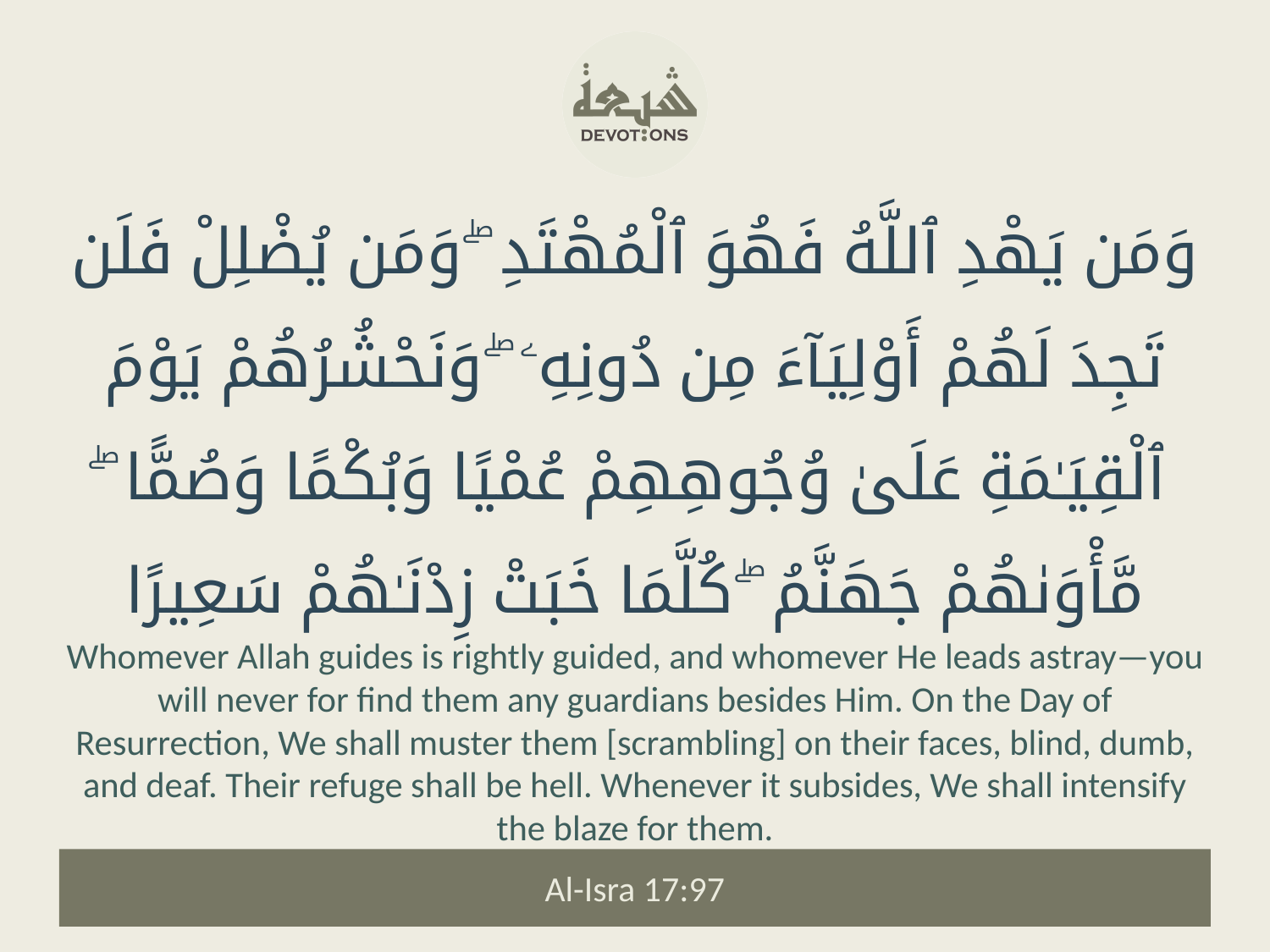

وَمَن يَهْدِ ٱللَّهُ فَهُوَ ٱلْمُهْتَدِ ۖ وَمَن يُضْلِلْ فَلَن تَجِدَ لَهُمْ أَوْلِيَآءَ مِن دُونِهِۦ ۖ وَنَحْشُرُهُمْ يَوْمَ ٱلْقِيَـٰمَةِ عَلَىٰ وُجُوهِهِمْ عُمْيًا وَبُكْمًا وَصُمًّا ۖ مَّأْوَىٰهُمْ جَهَنَّمُ ۖ كُلَّمَا خَبَتْ زِدْنَـٰهُمْ سَعِيرًا
Whomever Allah guides is rightly guided, and whomever He leads astray—you will never for find them any guardians besides Him. On the Day of Resurrection, We shall muster them [scrambling] on their faces, blind, dumb, and deaf. Their refuge shall be hell. Whenever it subsides, We shall intensify the blaze for them.
Al-Isra 17:97